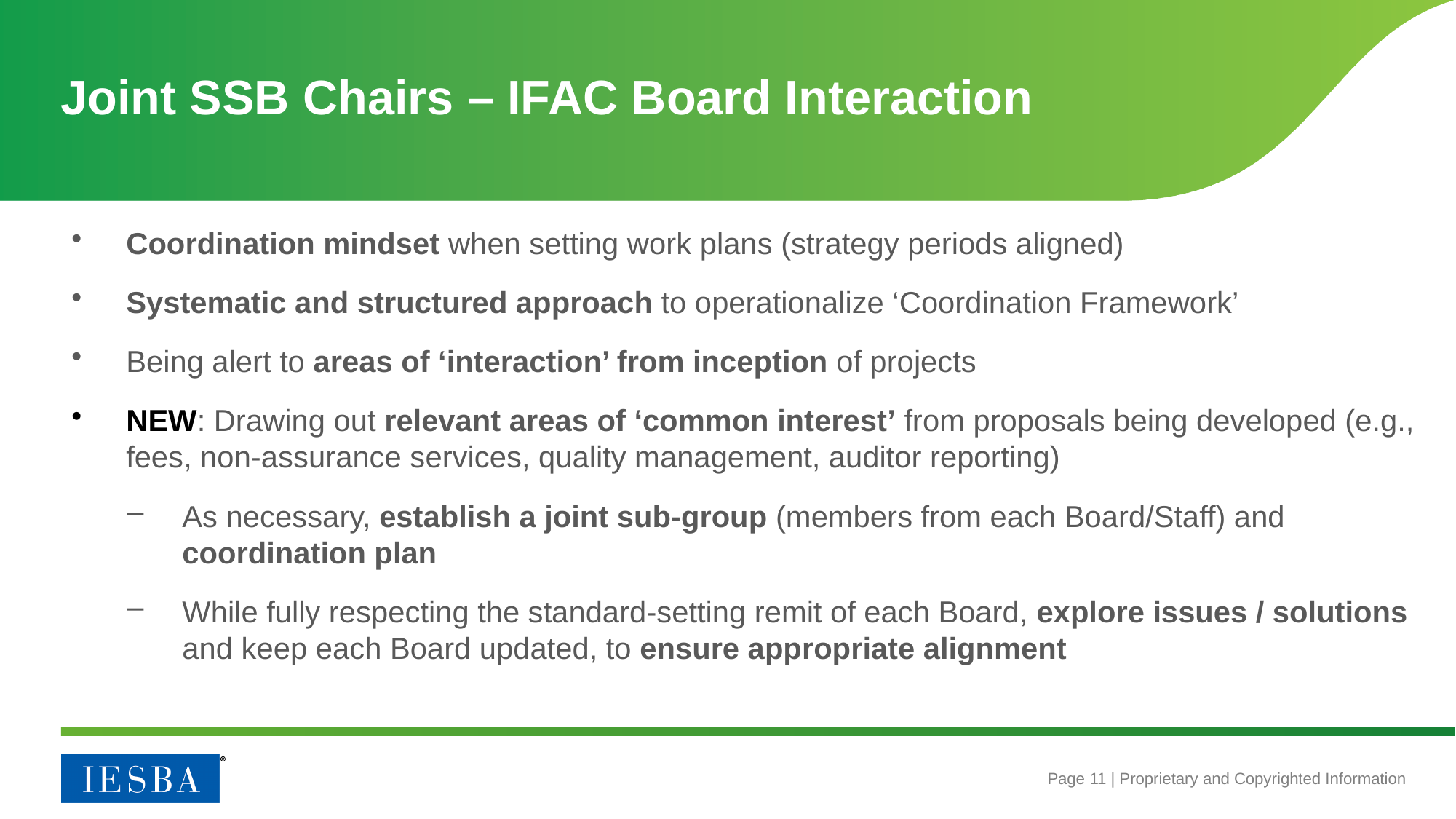

# Joint SSB Chairs – IFAC Board Interaction
Coordination mindset when setting work plans (strategy periods aligned)
Systematic and structured approach to operationalize ‘Coordination Framework’
Being alert to areas of ‘interaction’ from inception of projects
NEW: Drawing out relevant areas of ‘common interest’ from proposals being developed (e.g., fees, non-assurance services, quality management, auditor reporting)
As necessary, establish a joint sub-group (members from each Board/Staff) and coordination plan
While fully respecting the standard-setting remit of each Board, explore issues / solutions and keep each Board updated, to ensure appropriate alignment